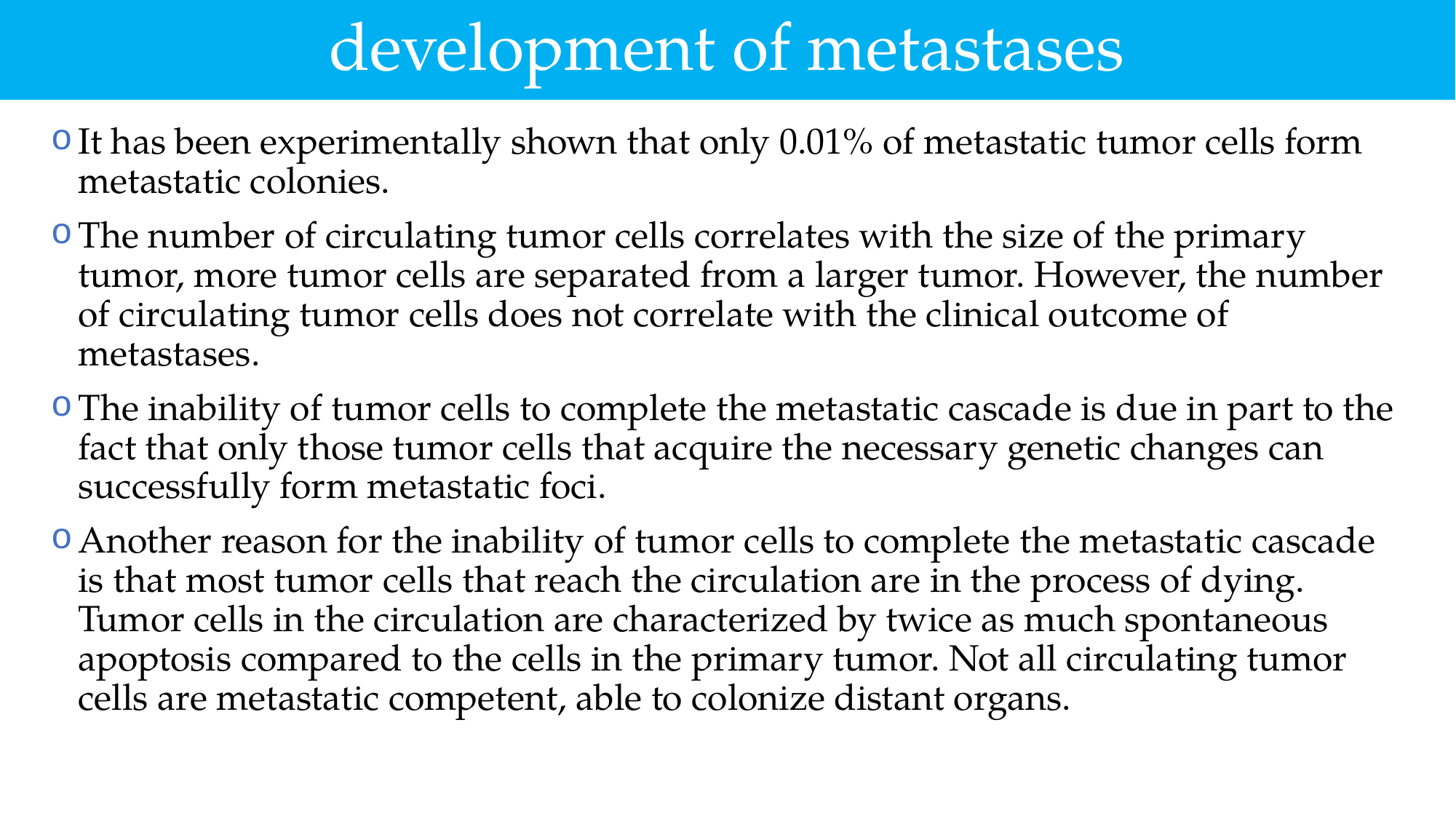

development of metastases
It has been experimentally shown that only 0.01% of metastatic tumor cells form metastatic colonies.
The number of circulating tumor cells correlates with the size of the primary tumor, more tumor cells are separated from a larger tumor. However, the number of circulating tumor cells does not correlate with the clinical outcome of metastases.
The inability of tumor cells to complete the metastatic cascade is due in part to the fact that only those tumor cells that acquire the necessary genetic changes can successfully form metastatic foci.
Another reason for the inability of tumor cells to complete the metastatic cascade is that most tumor cells that reach the circulation are in the process of dying. Tumor cells in the circulation are characterized by twice as much spontaneous apoptosis compared to the cells in the primary tumor. Not all circulating tumor cells are metastatic competent, able to colonize distant organs.